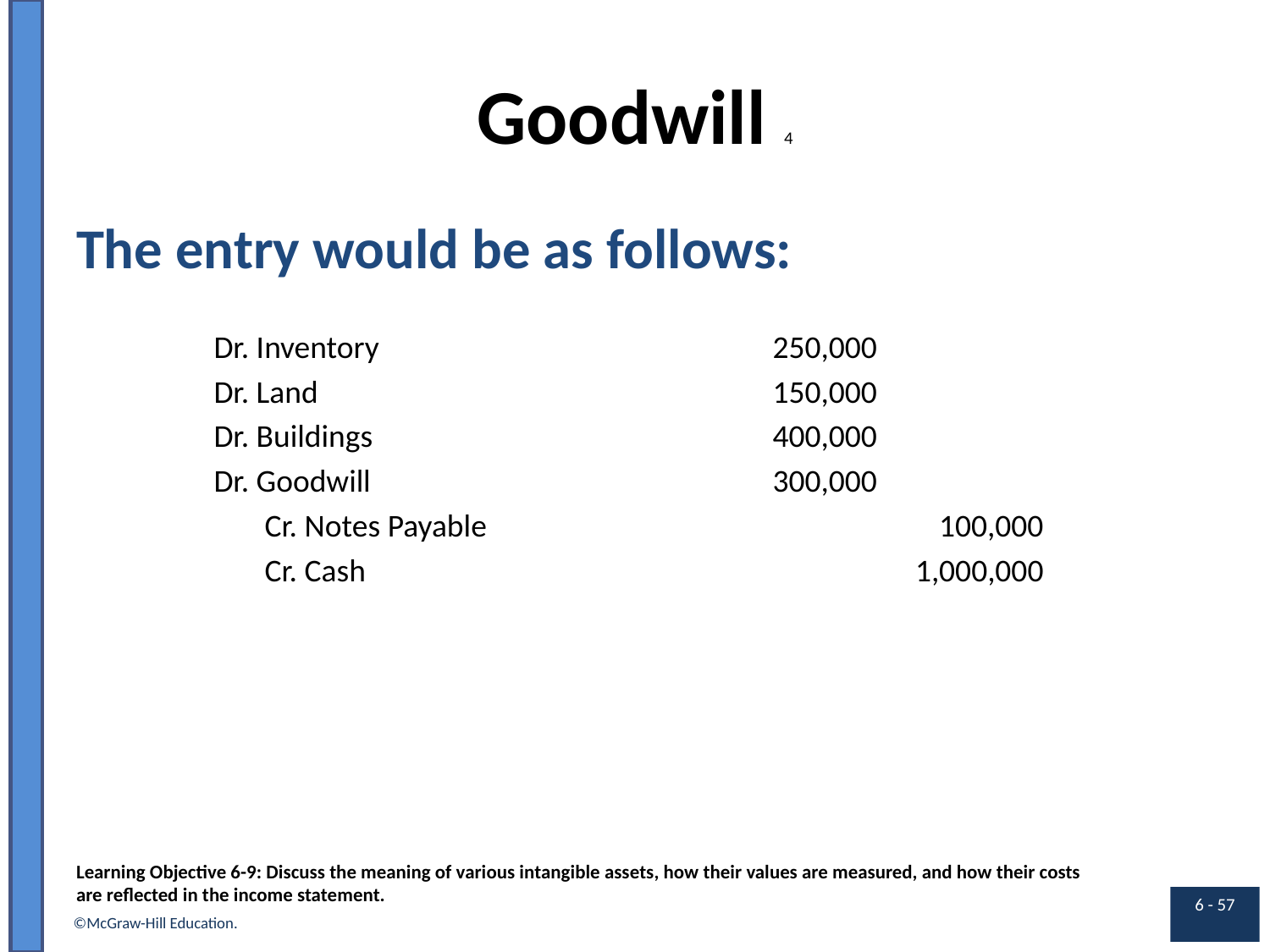

# Goodwill 4
The entry would be as follows:
| Dr. Inventory | 250,000 | Blank |
| --- | --- | --- |
| Dr. Land | 150,000 | Blank |
| Dr. Buildings | 400,000 | Blank |
| Dr. Goodwill | 300,000 | Blank |
| Cr. Notes Payable | Blank | 100,000 |
| Cr. Cash | Blank | 1,000,000 |
Learning Objective 6-9: Discuss the meaning of various intangible assets, how their values are measured, and how their costs are reflected in the income statement.